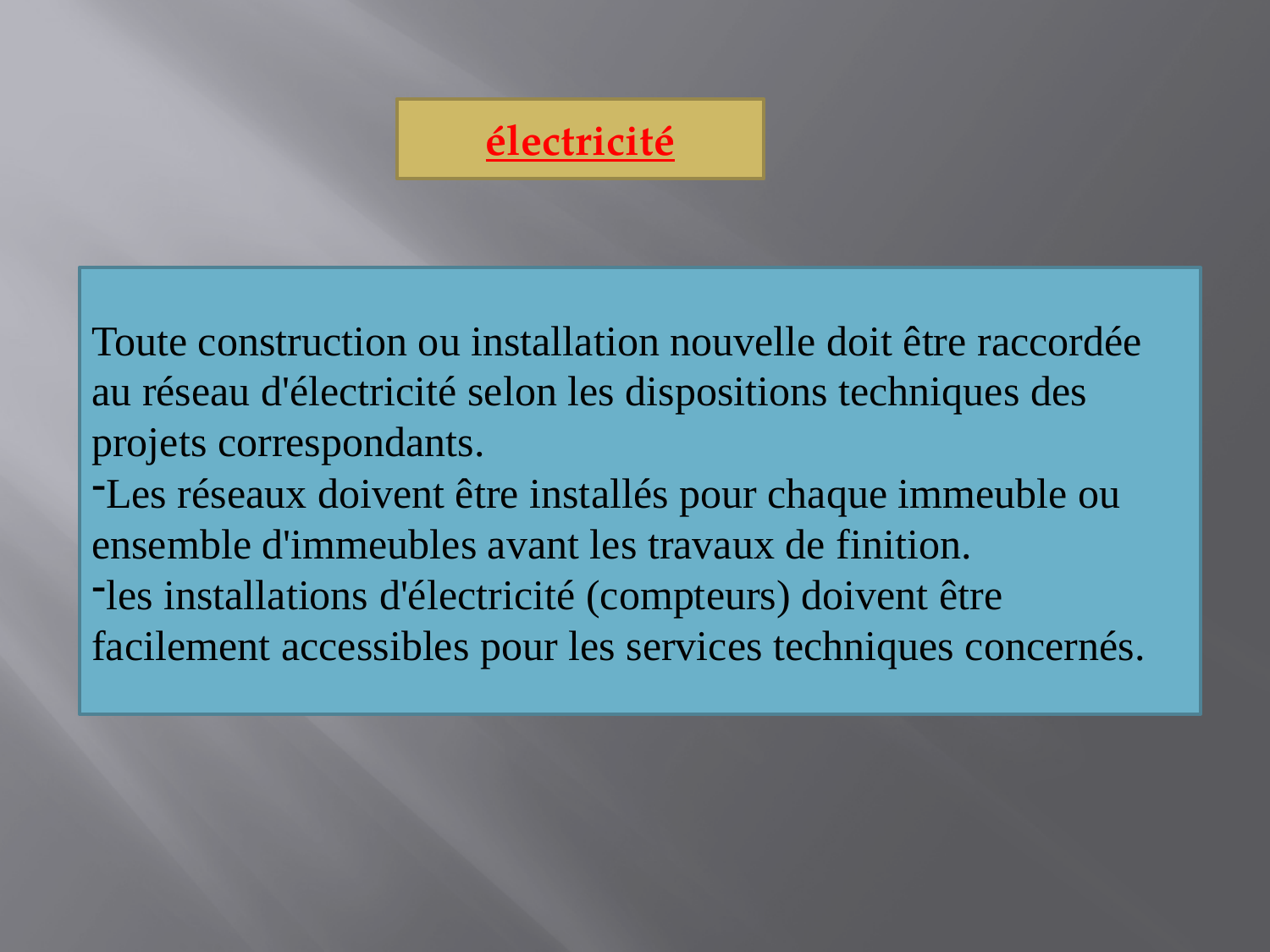

électricité
Toute construction ou installation nouvelle doit être raccordée au réseau d'électricité selon les dispositions techniques des projets correspondants.
Les réseaux doivent être installés pour chaque immeuble ou ensemble d'immeubles avant les travaux de finition.
les installations d'électricité (compteurs) doivent être facilement accessibles pour les services techniques concernés.